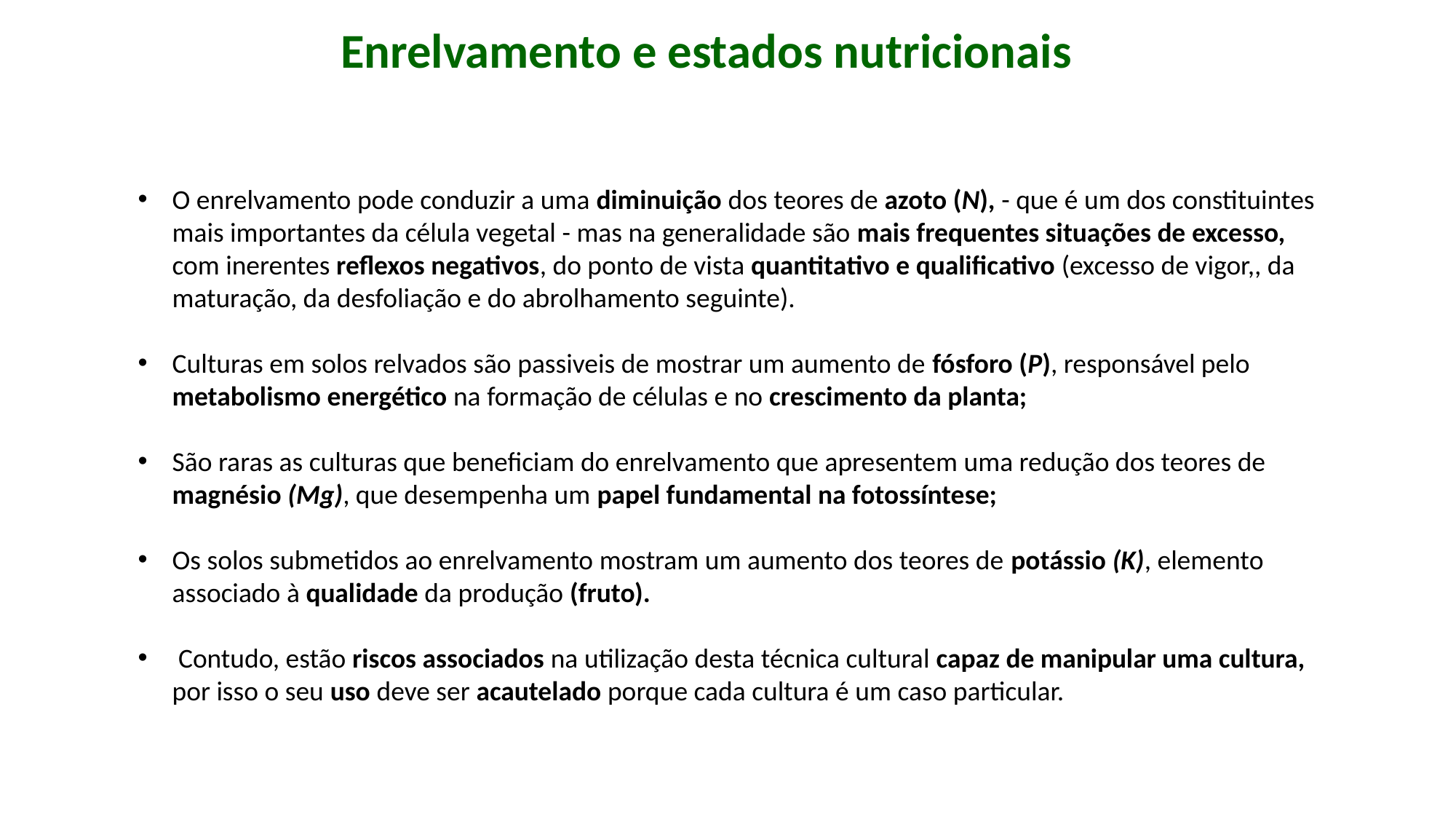

Enrelvamento e estados nutricionais
O enrelvamento pode conduzir a uma diminuição dos teores de azoto (N), - que é um dos constituintes mais importantes da célula vegetal - mas na generalidade são mais frequentes situações de excesso, com inerentes reflexos negativos, do ponto de vista quantitativo e qualificativo (excesso de vigor,, da maturação, da desfoliação e do abrolhamento seguinte).

Culturas em solos relvados são passiveis de mostrar um aumento de fósforo (P), responsável pelo metabolismo energético na formação de células e no crescimento da planta;

São raras as culturas que beneficiam do enrelvamento que apresentem uma redução dos teores de magnésio (Mg), que desempenha um papel fundamental na fotossíntese;

Os solos submetidos ao enrelvamento mostram um aumento dos teores de potássio (K), elemento associado à qualidade da produção (fruto).

 Contudo, estão riscos associados na utilização desta técnica cultural capaz de manipular uma cultura, por isso o seu uso deve ser acautelado porque cada cultura é um caso particular.